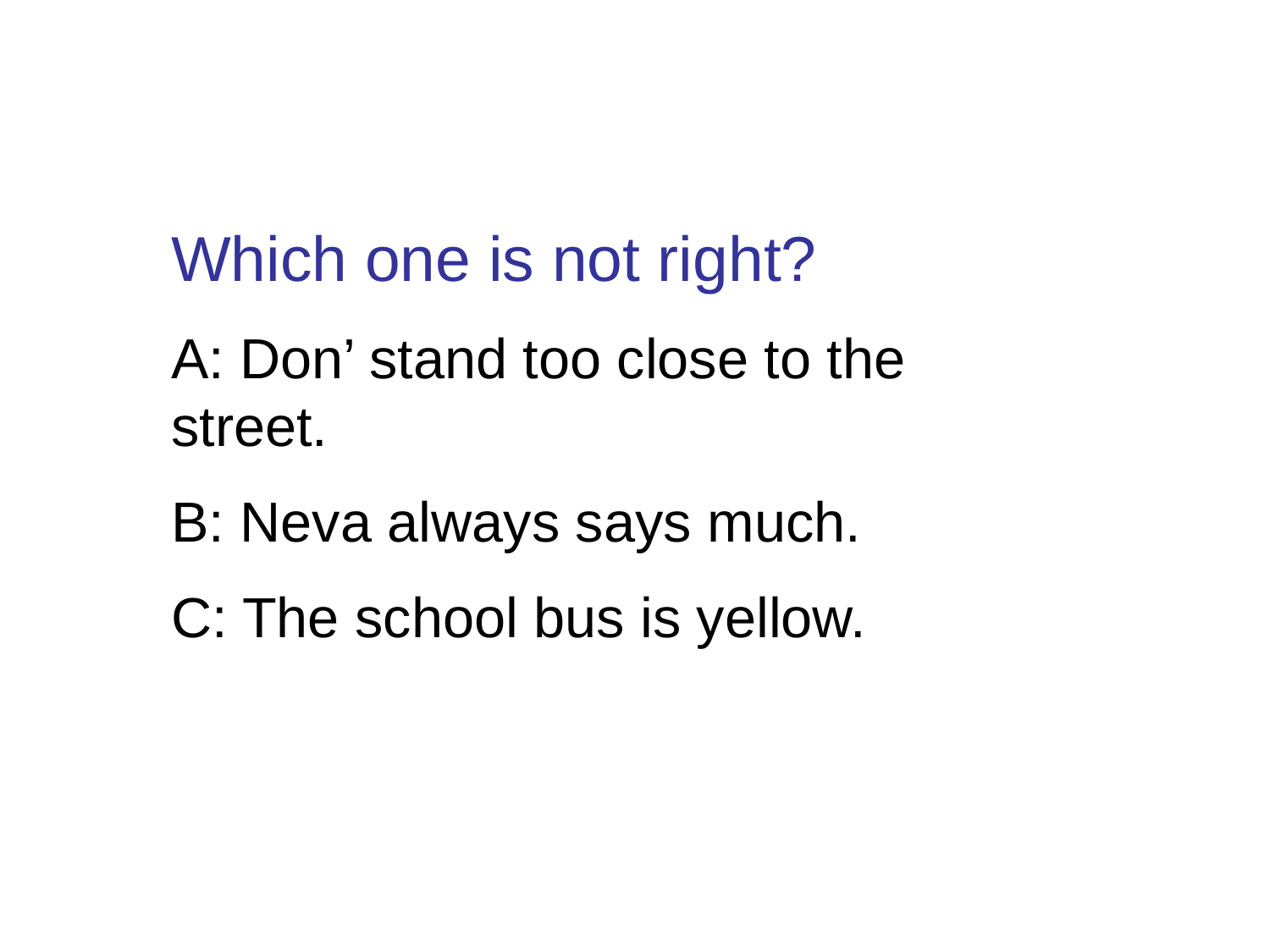

Which one is not right?
A: Don’ stand too close to the street.
B: Neva always says much.
C: The school bus is yellow.